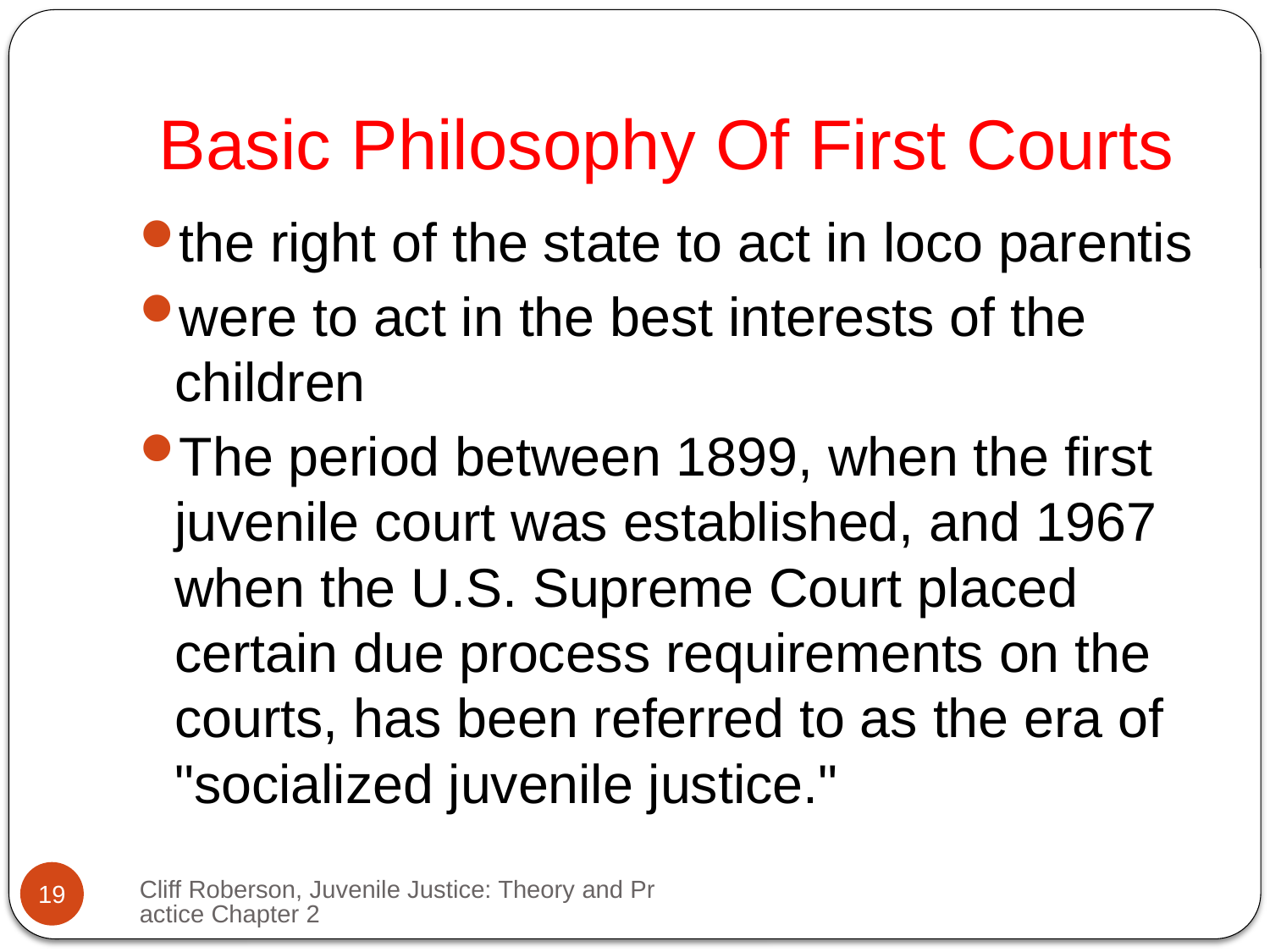

# Basic Philosophy Of First Courts
the right of the state to act in loco parentis
were to act in the best interests of the children
The period between 1899, when the first juvenile court was established, and 1967 when the U.S. Supreme Court placed certain due process requirements on the courts, has been referred to as the era of "socialized juvenile justice."
Cliff Roberson, Juvenile Justice: Theory and Practice Chapter 2
19